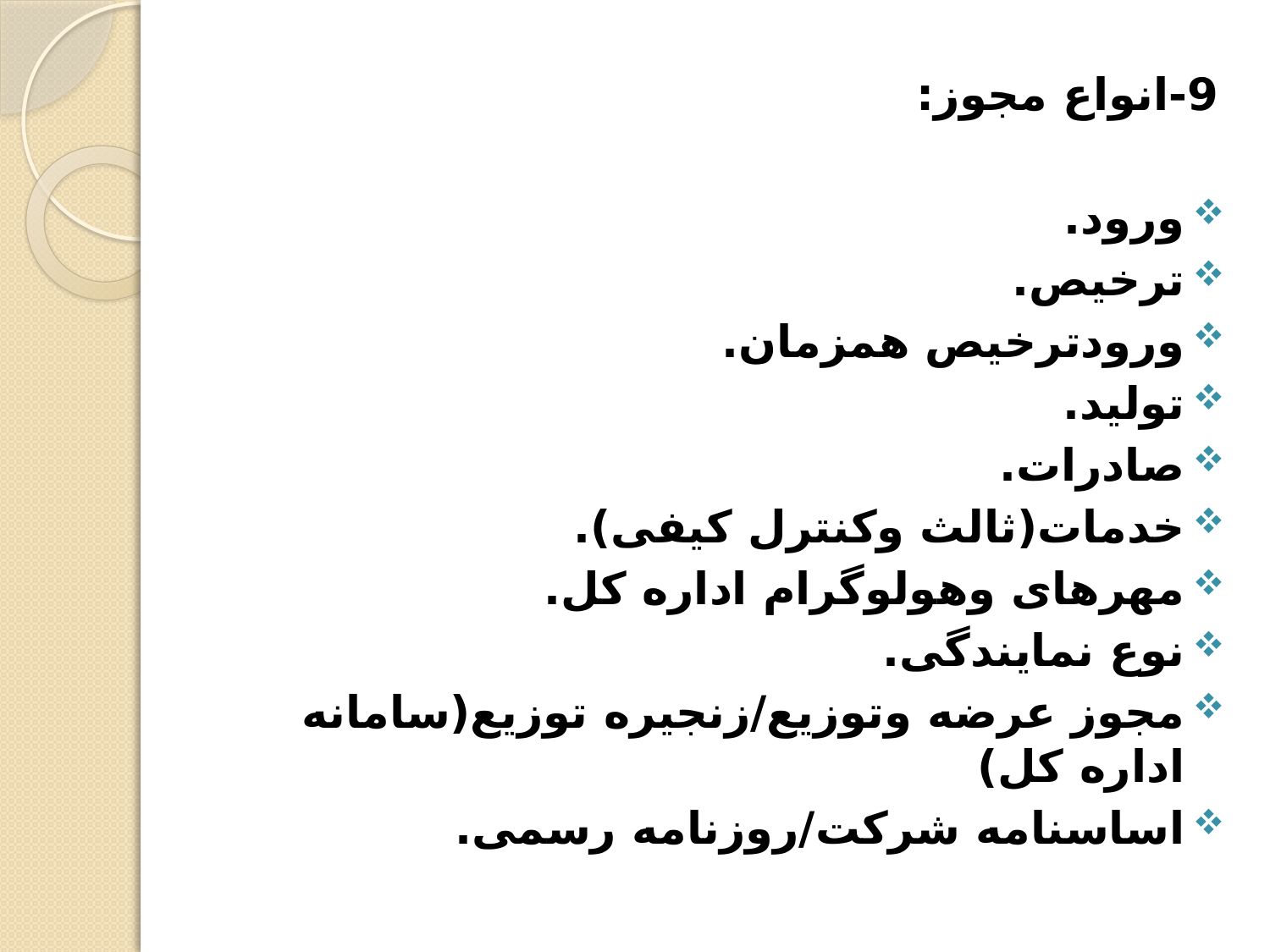

9-انواع مجوز:

ورود.
ترخیص.
ورودترخیص همزمان.
تولید.
صادرات.
خدمات(ثالث وکنترل کیفی).
مهرهای وهولوگرام اداره کل.
نوع نمایندگی.
مجوز عرضه وتوزیع/زنجیره توزیع(سامانه اداره کل)
اساسنامه شرکت/روزنامه رسمی.